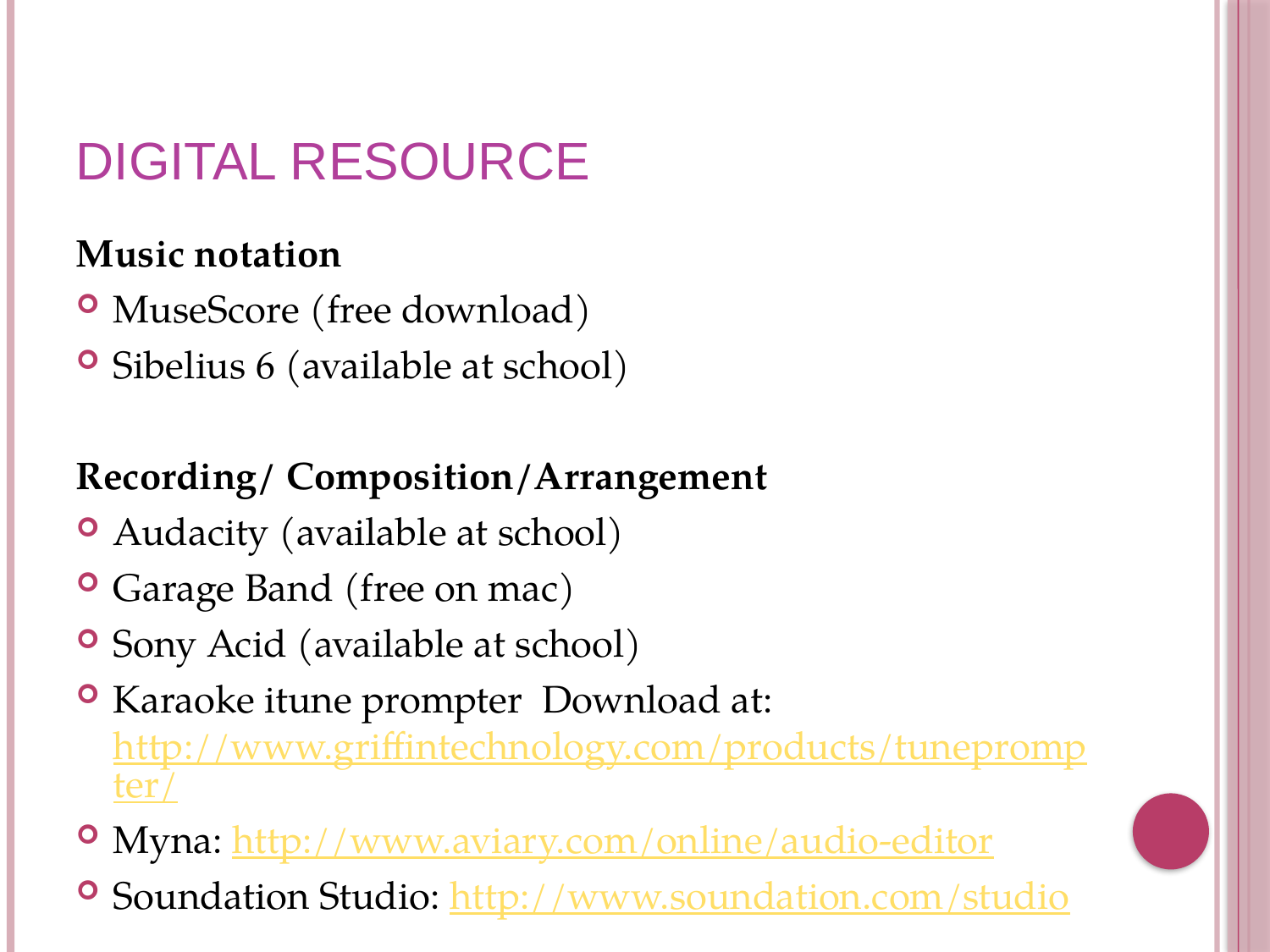

# Digital Resource
Music notation
MuseScore (free download)
Sibelius 6 (available at school)

Recording/ Composition/Arrangement
Audacity (available at school)
Garage Band (free on mac)
Sony Acid (available at school)
Karaoke itune prompter  Download at: http://www.griffintechnology.com/products/tuneprompter/
Myna: http://www.aviary.com/online/audio-editor
Soundation Studio: http://www.soundation.com/studio